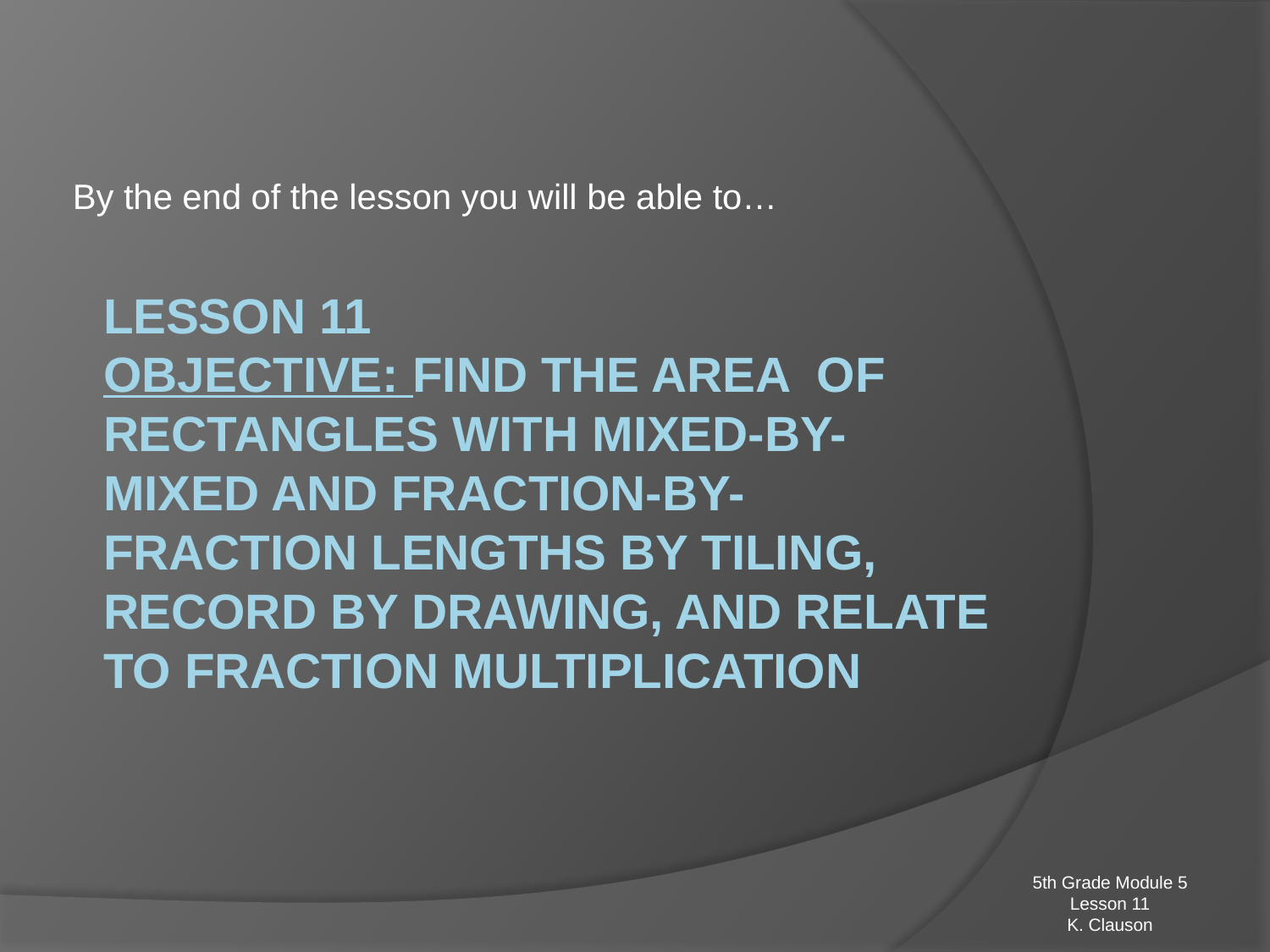

By the end of the lesson you will be able to…
# Lesson 11 Objective: Find the area  of rectangles with Mixed-by-mixed and Fraction-by-fraction lengths by tiling, record by drawing, and relate to fraction multiplication
5th Grade Module 5
Lesson 11
K. Clauson